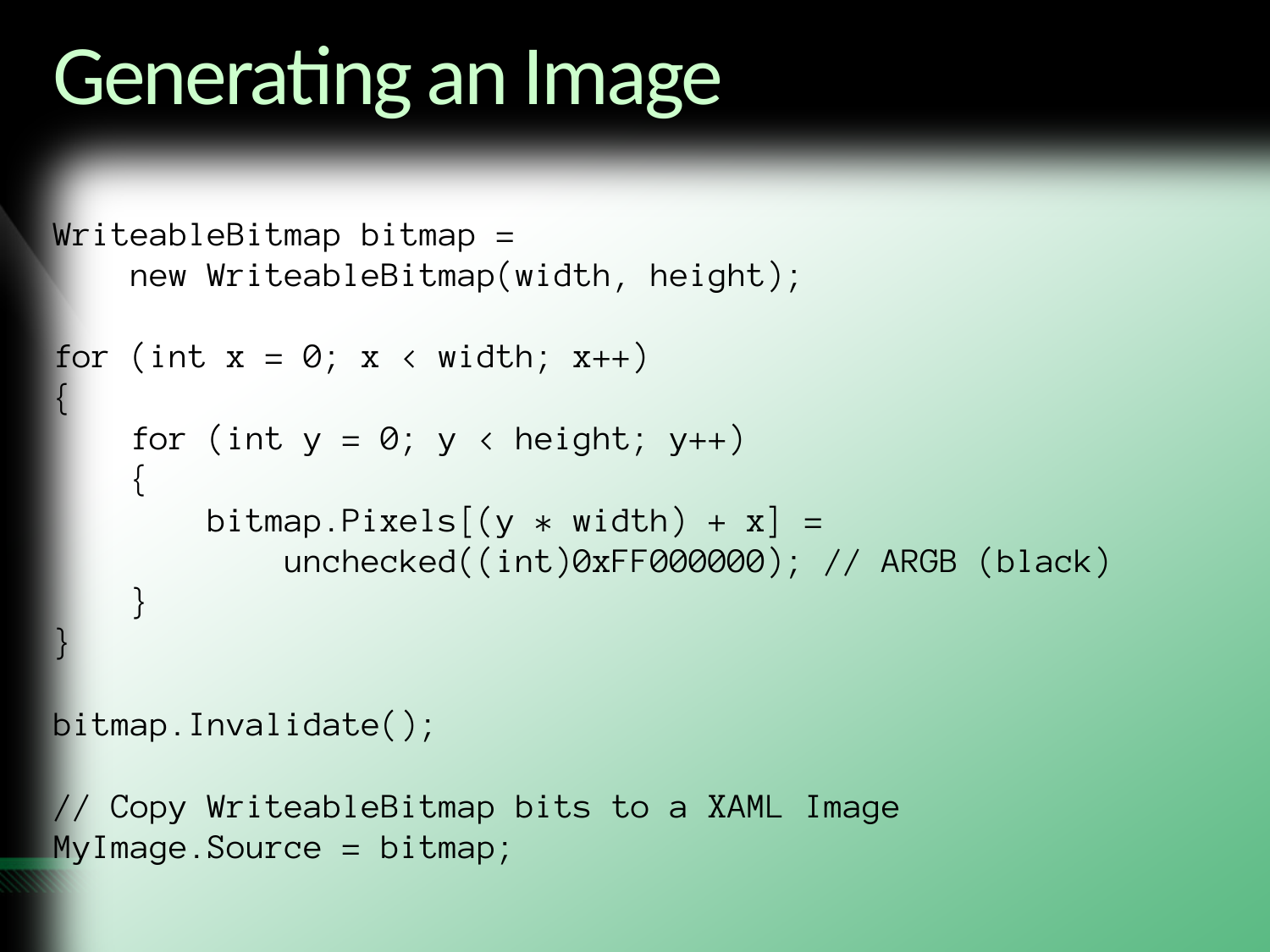

# Generating an Image
WriteableBitmap bitmap =
    new WriteableBitmap(width, height);

for (int x = 0; x < width; x++)
{
    for (int y = 0; y < height; y++)
    {
        bitmap.Pixels[(y * width) + x] =
            unchecked((int)0xFF000000); // ARGB (black)
    }
}

bitmap.Invalidate();

// Copy WriteableBitmap bits to a XAML Image
MyImage.Source = bitmap;